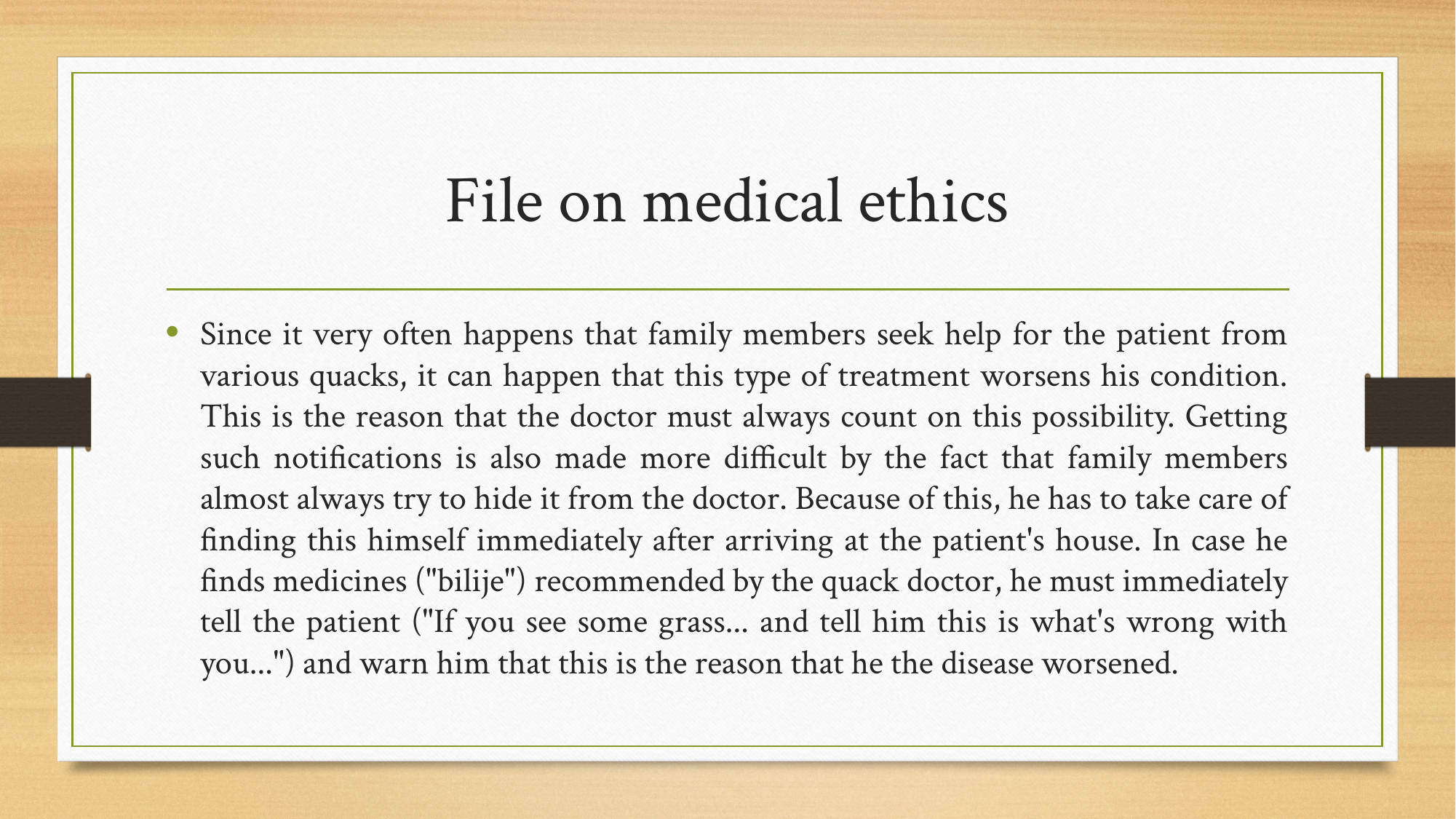

# File on medical ethics
Since it very often happens that family members seek help for the patient from various quacks, it can happen that this type of treatment worsens his condition. This is the reason that the doctor must always count on this possibility. Getting such notifications is also made more difficult by the fact that family members almost always try to hide it from the doctor. Because of this, he has to take care of finding this himself immediately after arriving at the patient's house. In case he finds medicines ("bilije") recommended by the quack doctor, he must immediately tell the patient ("If you see some grass... and tell him this is what's wrong with you...") and warn him that this is the reason that he the disease worsened.